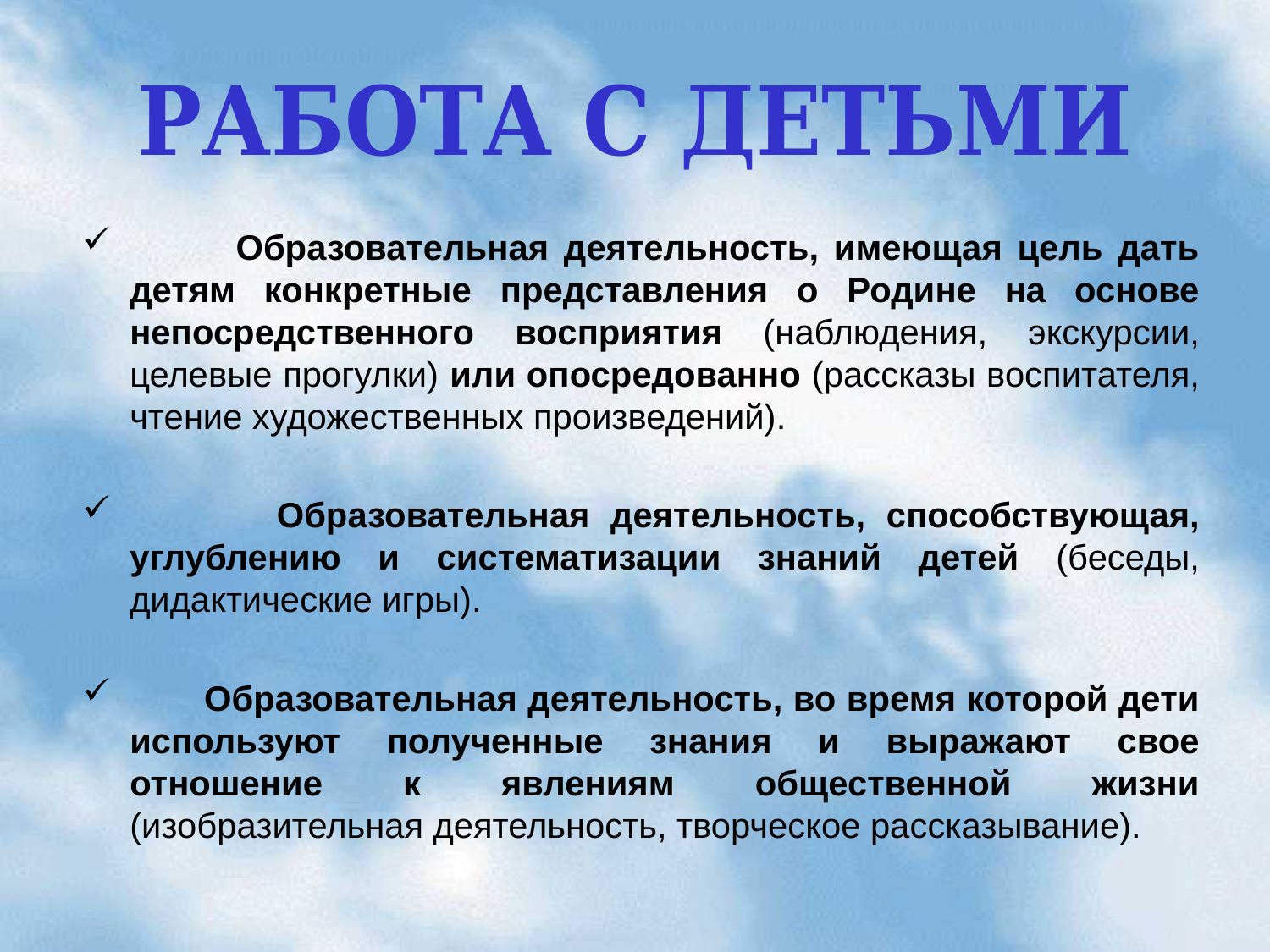

# РАБОТА С ДЕТЬМИ
       Образовательная деятельность, имеющая цель дать детям конкретные представления о Родине на основе непосредственного восприятия (наблюдения, экскурсии, целевые прогулки) или опосредованно (рассказы воспитателя, чтение художественных произведений).

       Образовательная деятельность, способствующая, углублению и систематизации знаний детей (беседы, дидактические игры).

       Образовательная деятельность, во время которой дети используют полученные знания и выражают свое отношение к явлениям общественной жизни (изобразительная деятельность, творческое рассказывание).